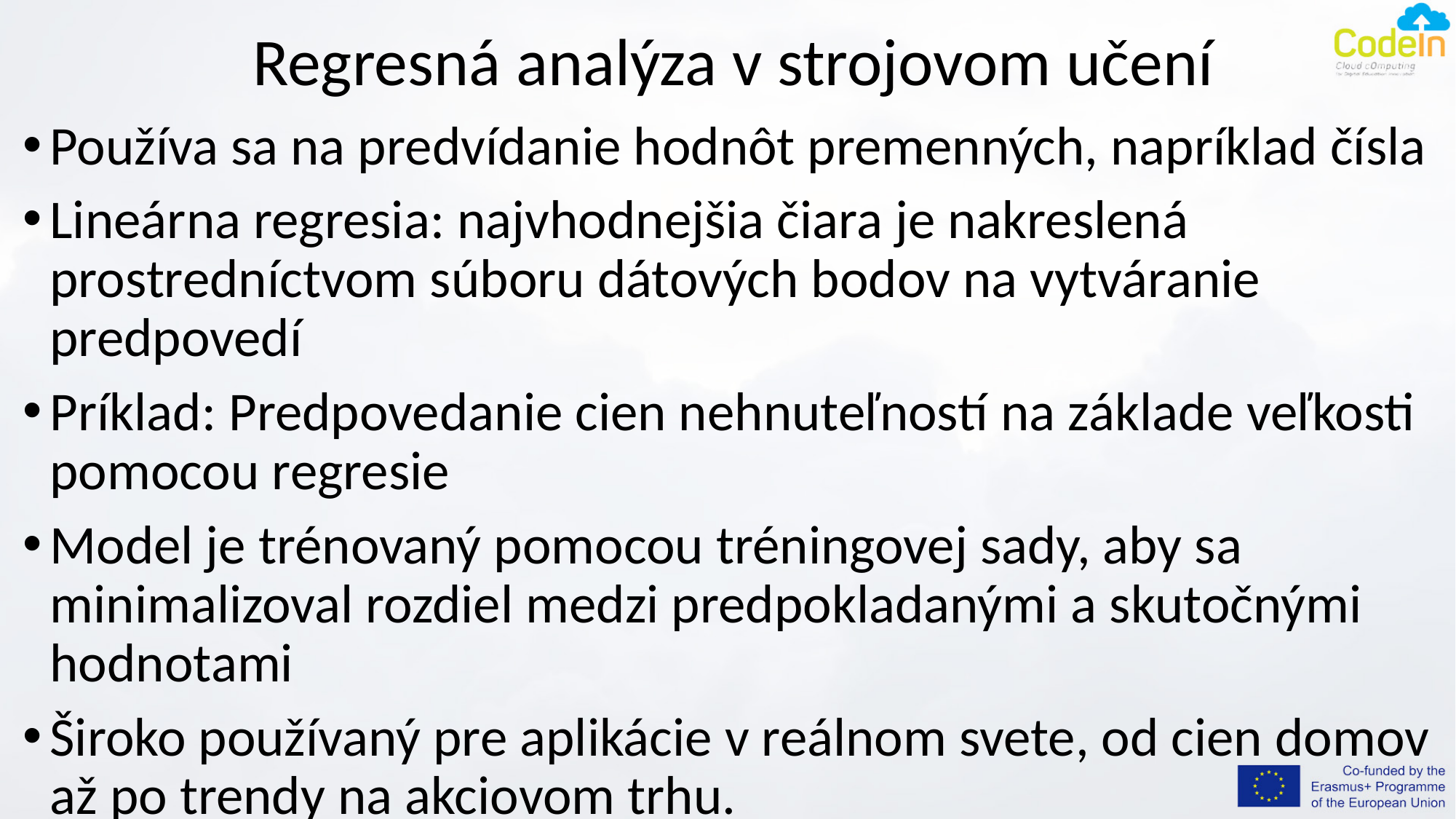

# Regresná analýza v strojovom učení
Používa sa na predvídanie hodnôt premenných, napríklad čísla
Lineárna regresia: najvhodnejšia čiara je nakreslená prostredníctvom súboru dátových bodov na vytváranie predpovedí
Príklad: Predpovedanie cien nehnuteľností na základe veľkosti pomocou regresie
Model je trénovaný pomocou tréningovej sady, aby sa minimalizoval rozdiel medzi predpokladanými a skutočnými hodnotami
Široko používaný pre aplikácie v reálnom svete, od cien domov až po trendy na akciovom trhu.